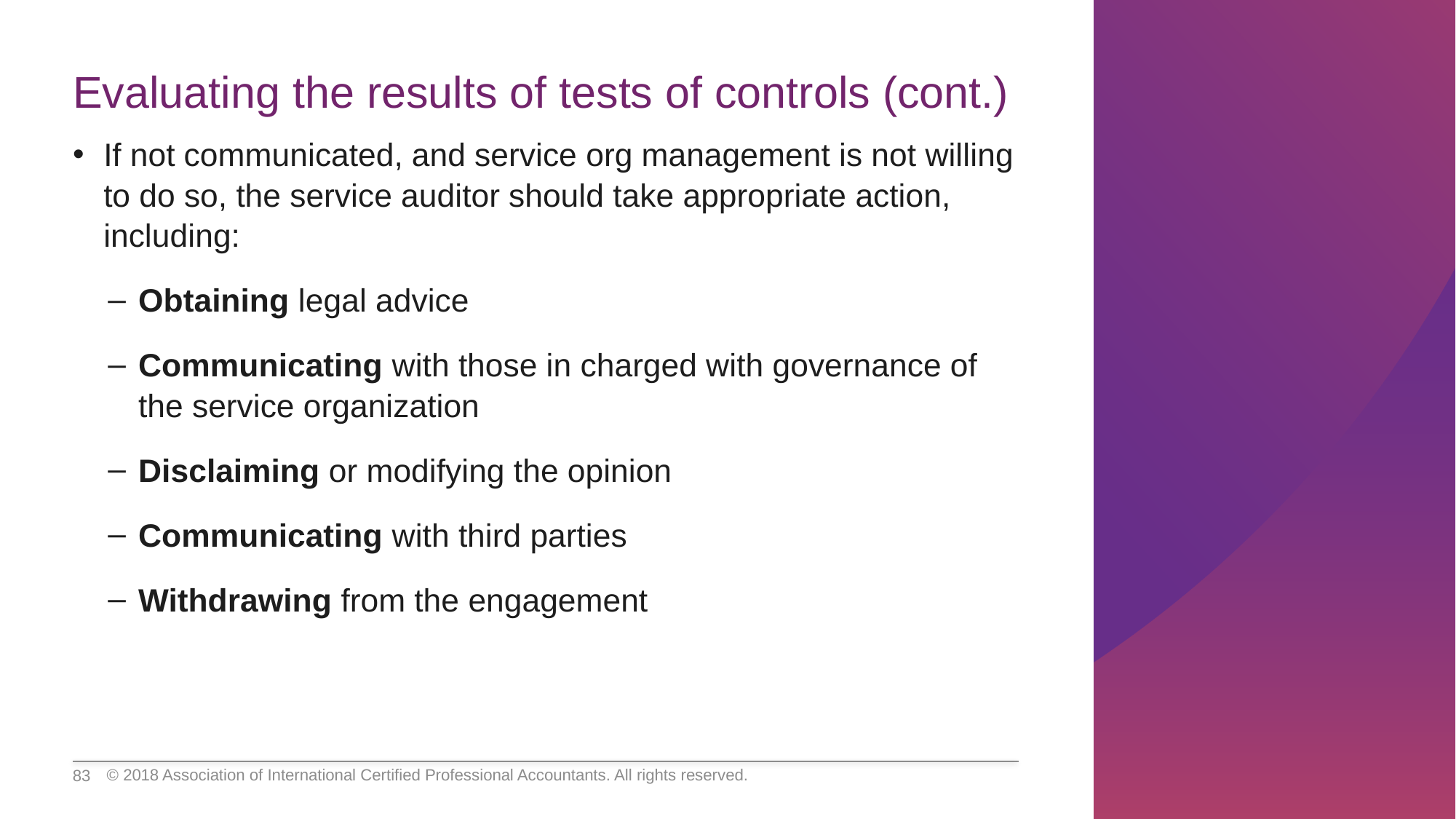

# Evaluating the results of tests of controls (cont.)
If not communicated, and service org management is not willing to do so, the service auditor should take appropriate action, including:
Obtaining legal advice
Communicating with those in charged with governance of the service organization
Disclaiming or modifying the opinion
Communicating with third parties
Withdrawing from the engagement

© 2018 Association of International Certified Professional Accountants. All rights reserved.
83